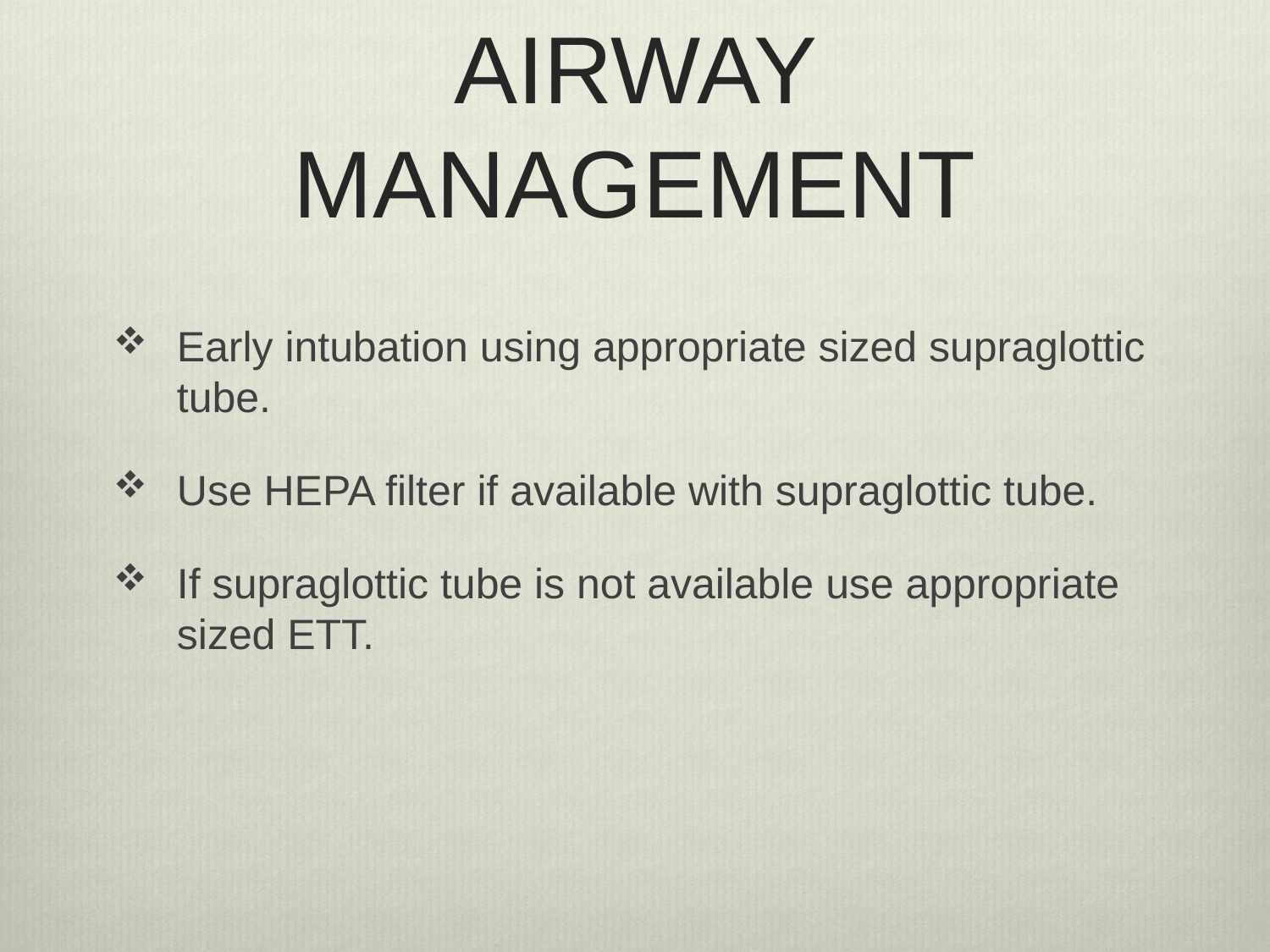

# AIRWAY MANAGEMENT

Early intubation using appropriate sized supraglottic tube.
Use HEPA filter if available with supraglottic tube.
If supraglottic tube is not available use appropriate sized ETT.